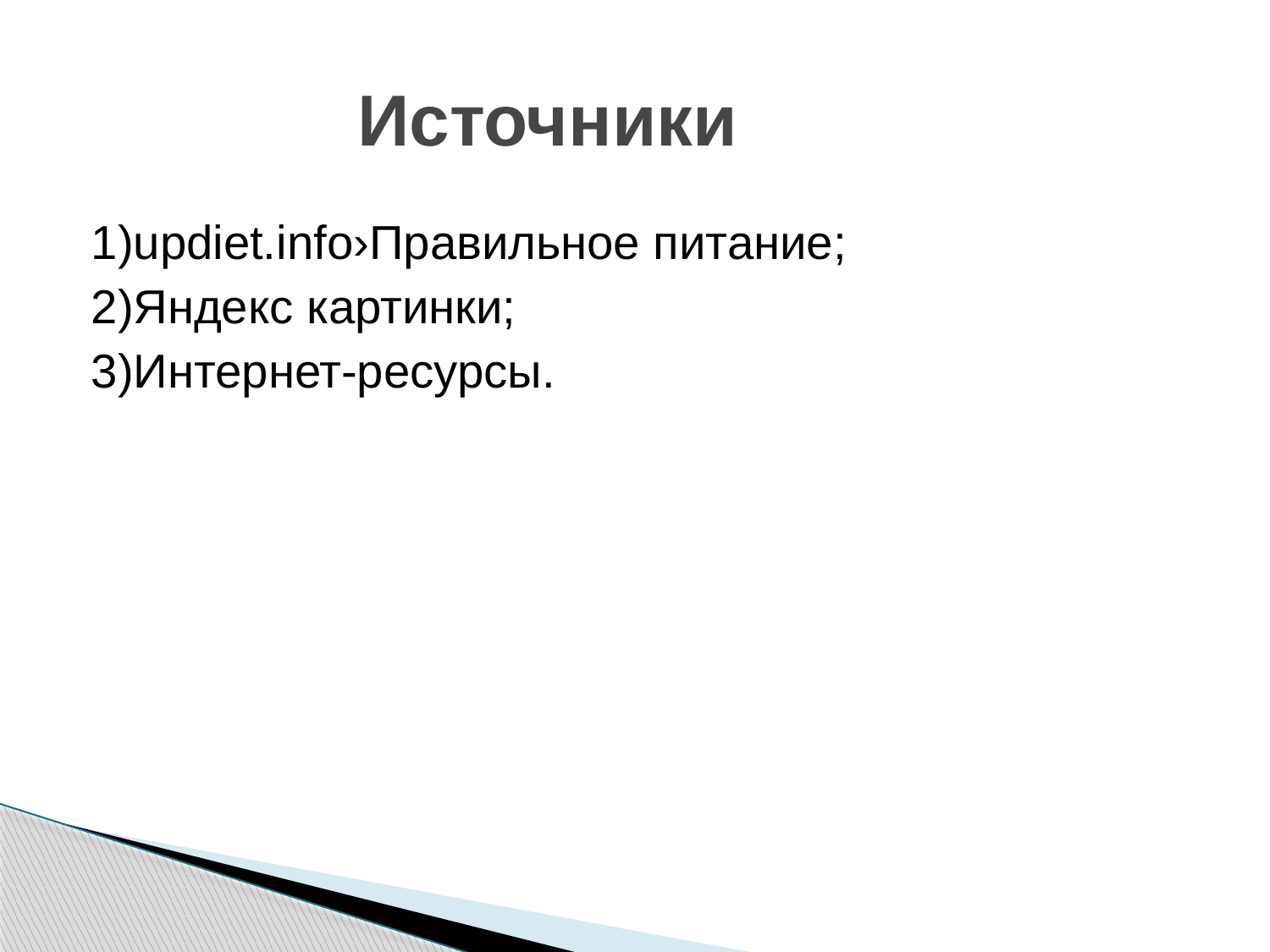

# Источники
1)updiet.info›Правильное питание;
2)Яндекс картинки;
3)Интернет-ресурсы.